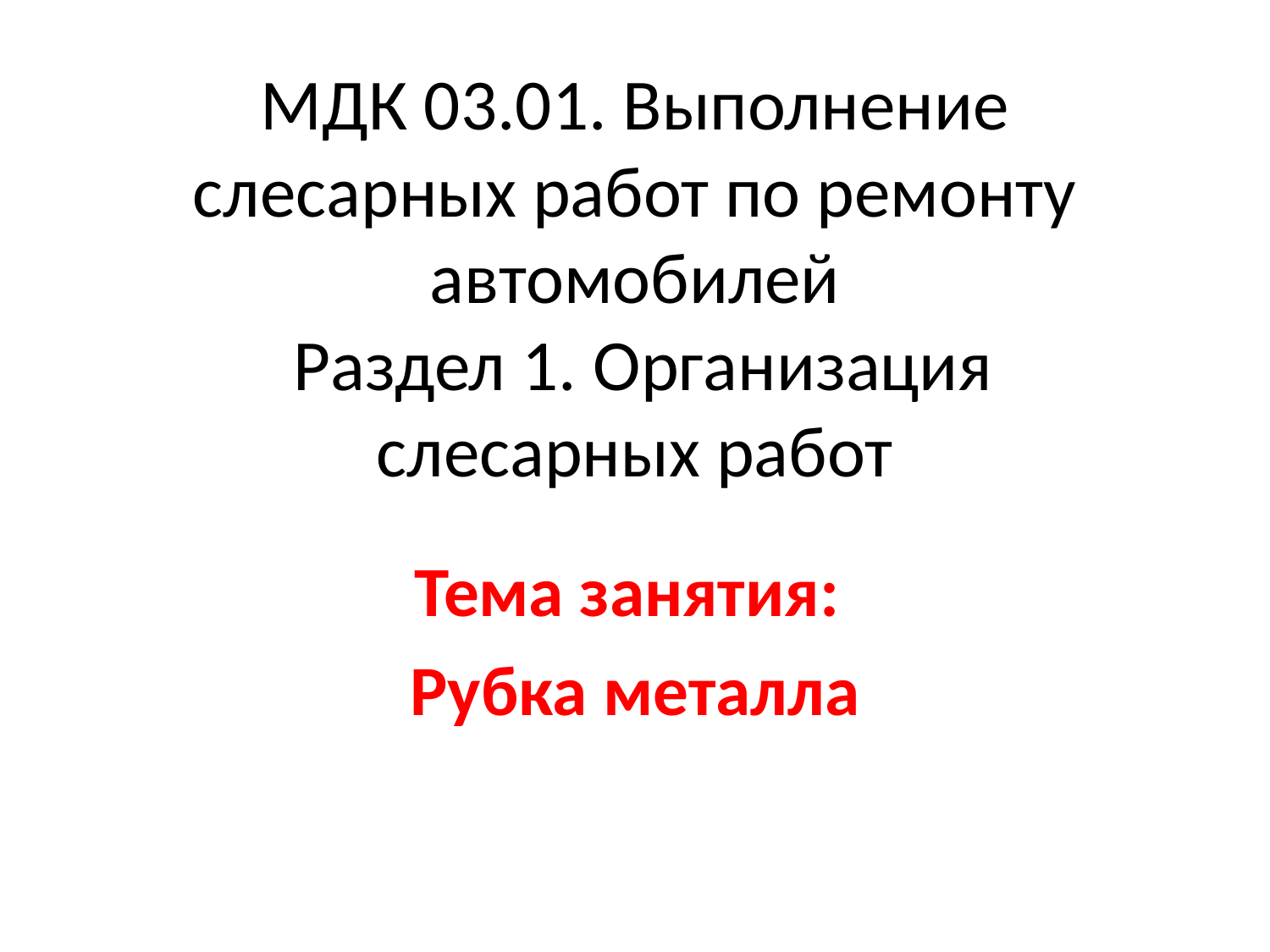

# МДК 03.01. Выполнение слесарных работ по ремонту автомобилей Раздел 1. Организация слесарных работ
Тема занятия:
Рубка металла